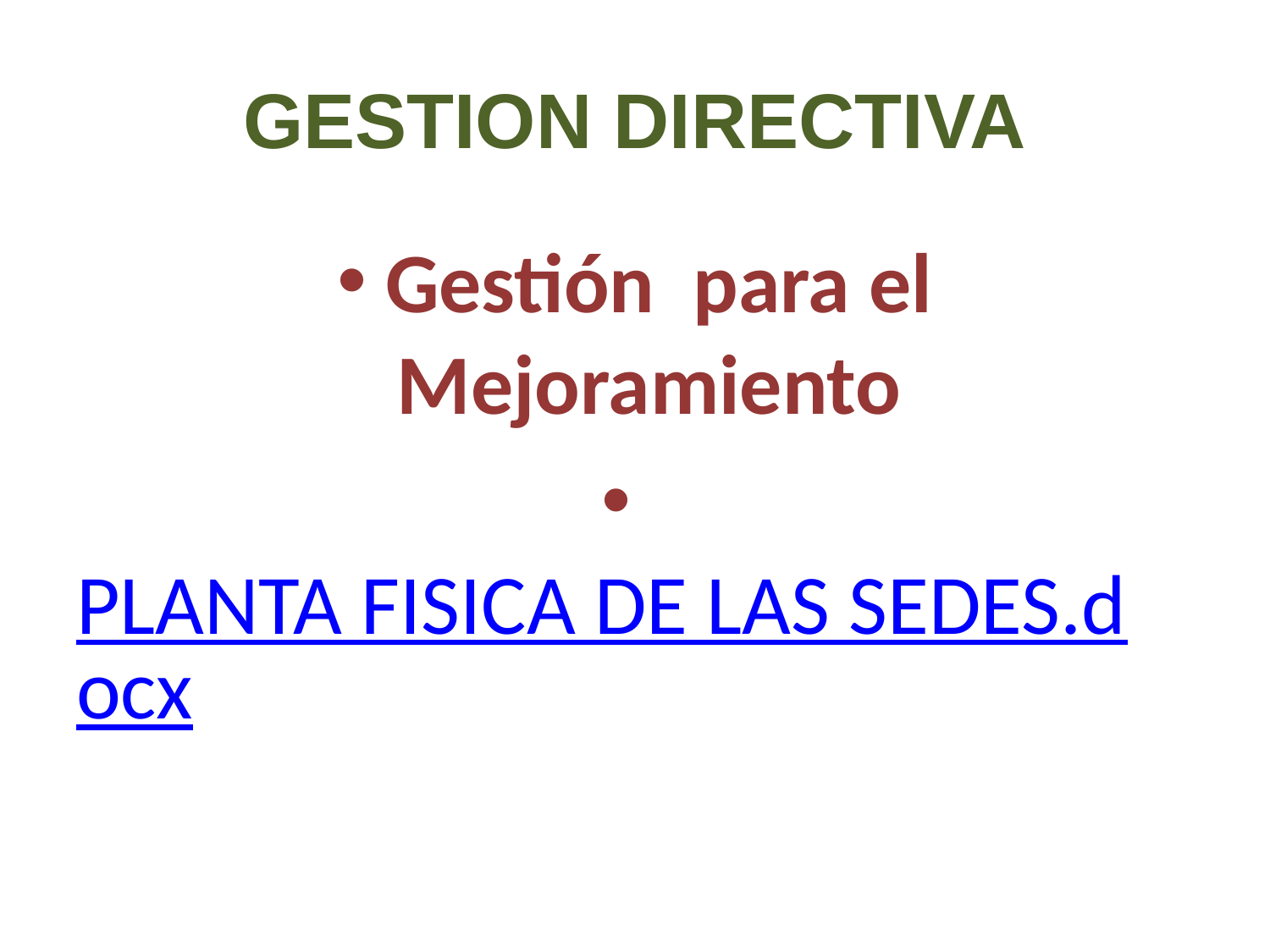

# GESTION DIRECTIVA
Gestión  para el Mejoramiento
 PLANTA FISICA DE LAS SEDES.docx